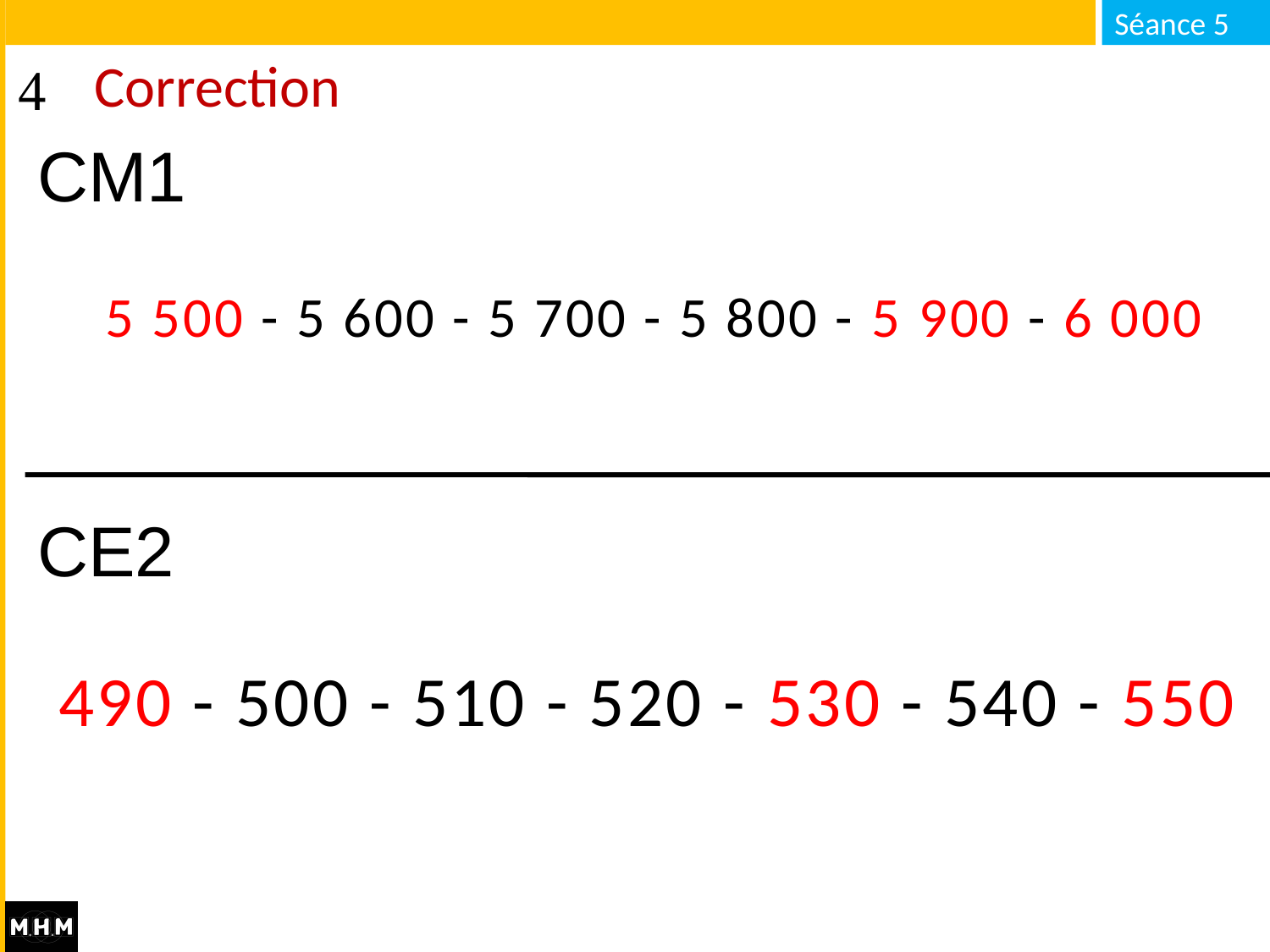

# Correction
CM1
5 500 - 5 600 - 5 700 - 5 800 - 5 900 - 6 000

CE2
490 - 500 - 510 - 520 - 530 - 540 - 550